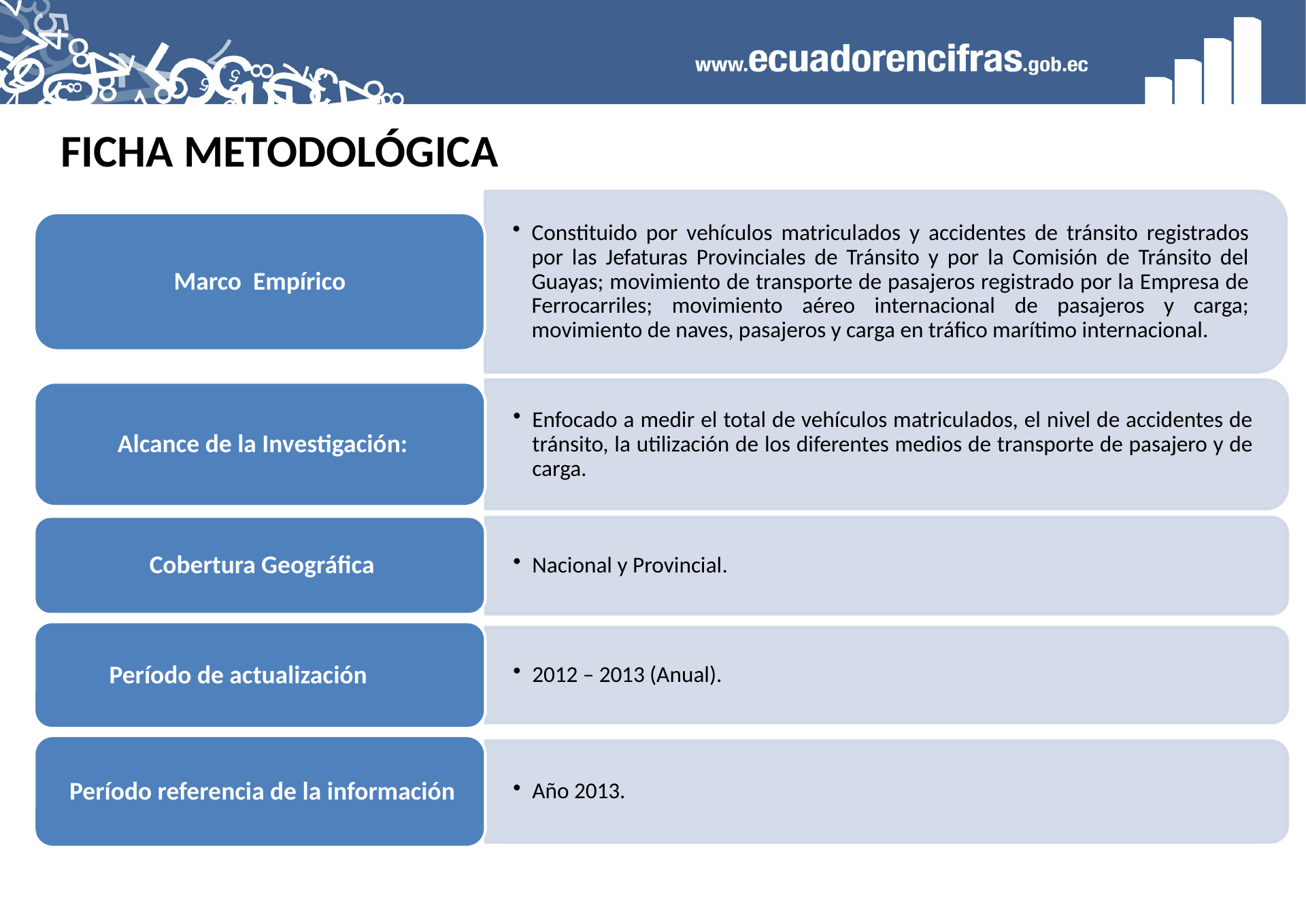

FICHA METODOLÓGICA
Constituido por vehículos matriculados y accidentes de tránsito registrados por las Jefaturas Provinciales de Tránsito y por la Comisión de Tránsito del Guayas; movimiento de transporte de pasajeros registrado por la Empresa de Ferrocarriles; movimiento aéreo internacional de pasajeros y carga; movimiento de naves, pasajeros y carga en tráfico marítimo internacional.
Marco  Empírico
Enfocado a medir el total de vehículos matriculados, el nivel de accidentes de tránsito, la utilización de los diferentes medios de transporte de pasajero y de carga.
Alcance de la Investigación:
Nacional y Provincial.
Cobertura Geográfica
2012 – 2013 (Anual).
Período de actualización
Año 2013.
Período referencia de la información